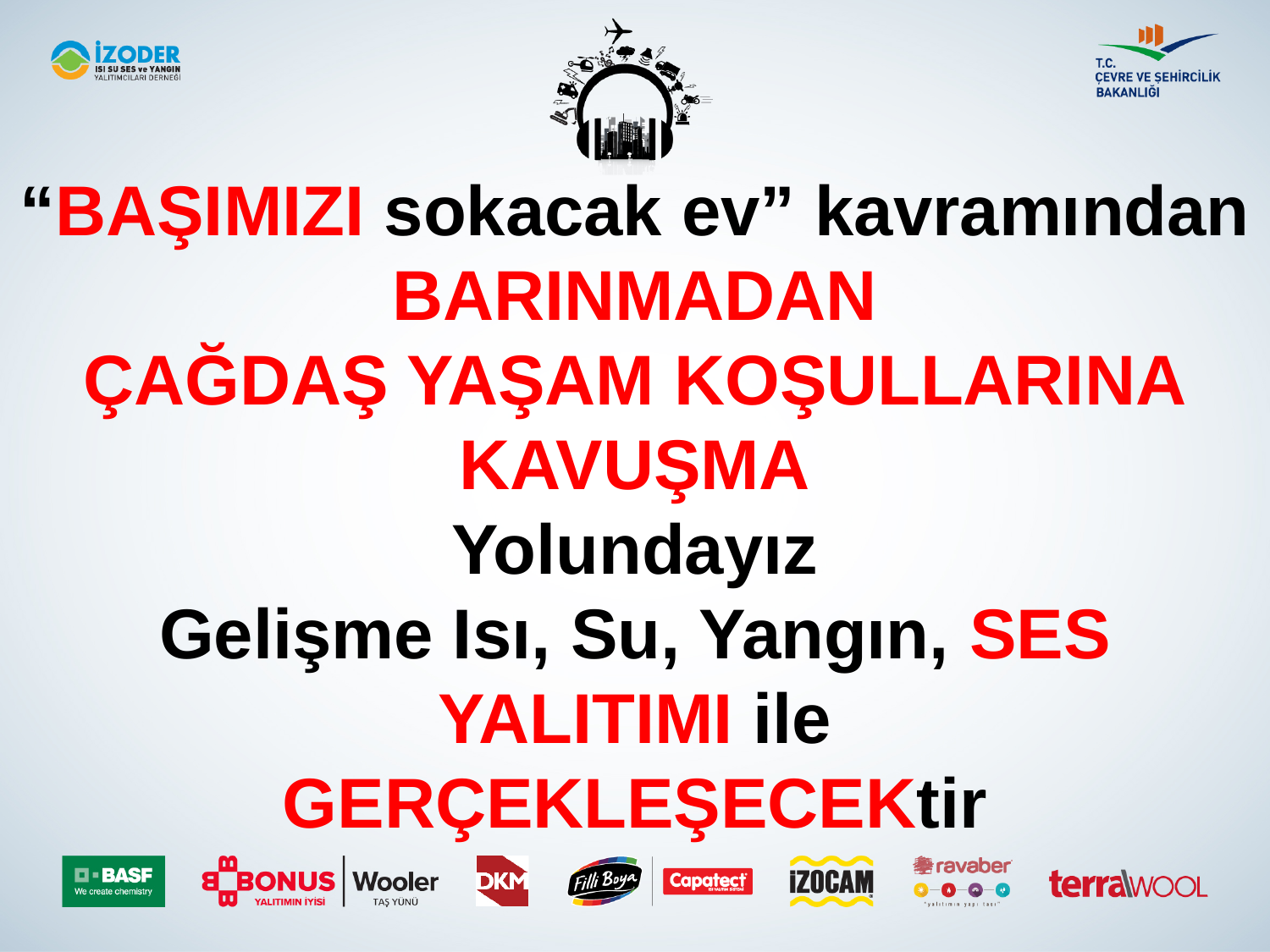

“BAŞIMIZI sokacak ev” kavramından
BARINMADAN
ÇAĞDAŞ YAŞAM KOŞULLARINA
KAVUŞMA
Yolundayız
Gelişme Isı, Su, Yangın, SES YALITIMI ile
GERÇEKLEŞECEKtir